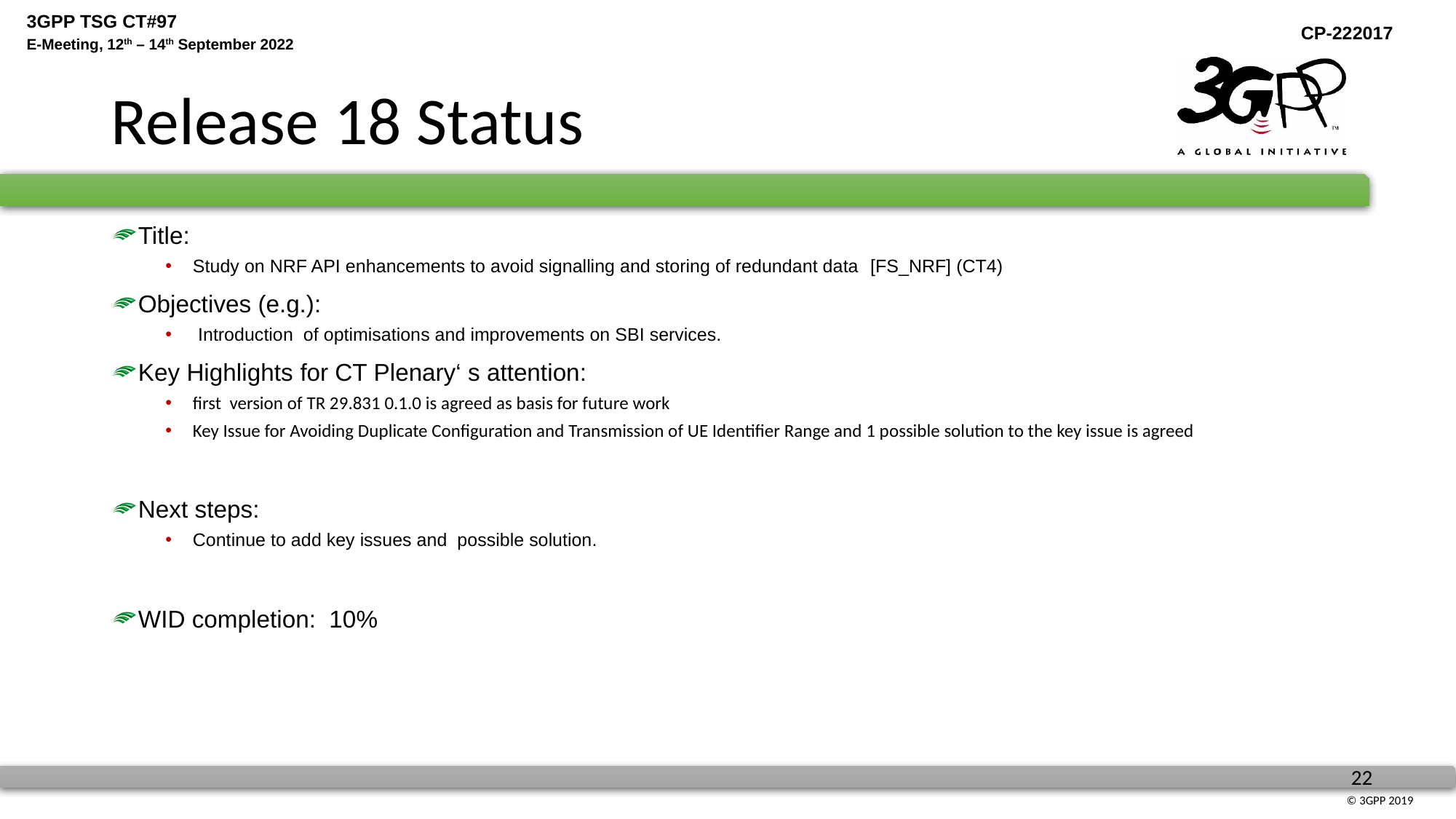

# Release 18 Status
Title:
Study on NRF API enhancements to avoid signalling and storing of redundant data  [FS_NRF] (CT4)
Objectives (e.g.):
 Introduction  of optimisations and improvements on SBI services.
Key Highlights for CT Plenary‘ s attention:
first  version of TR 29.831 0.1.0 is agreed as basis for future work
Key Issue for Avoiding Duplicate Configuration and Transmission of UE Identifier Range and 1 possible solution to the key issue is agreed

Next steps:
Continue to add key issues and  possible solution.

WID completion:  10%